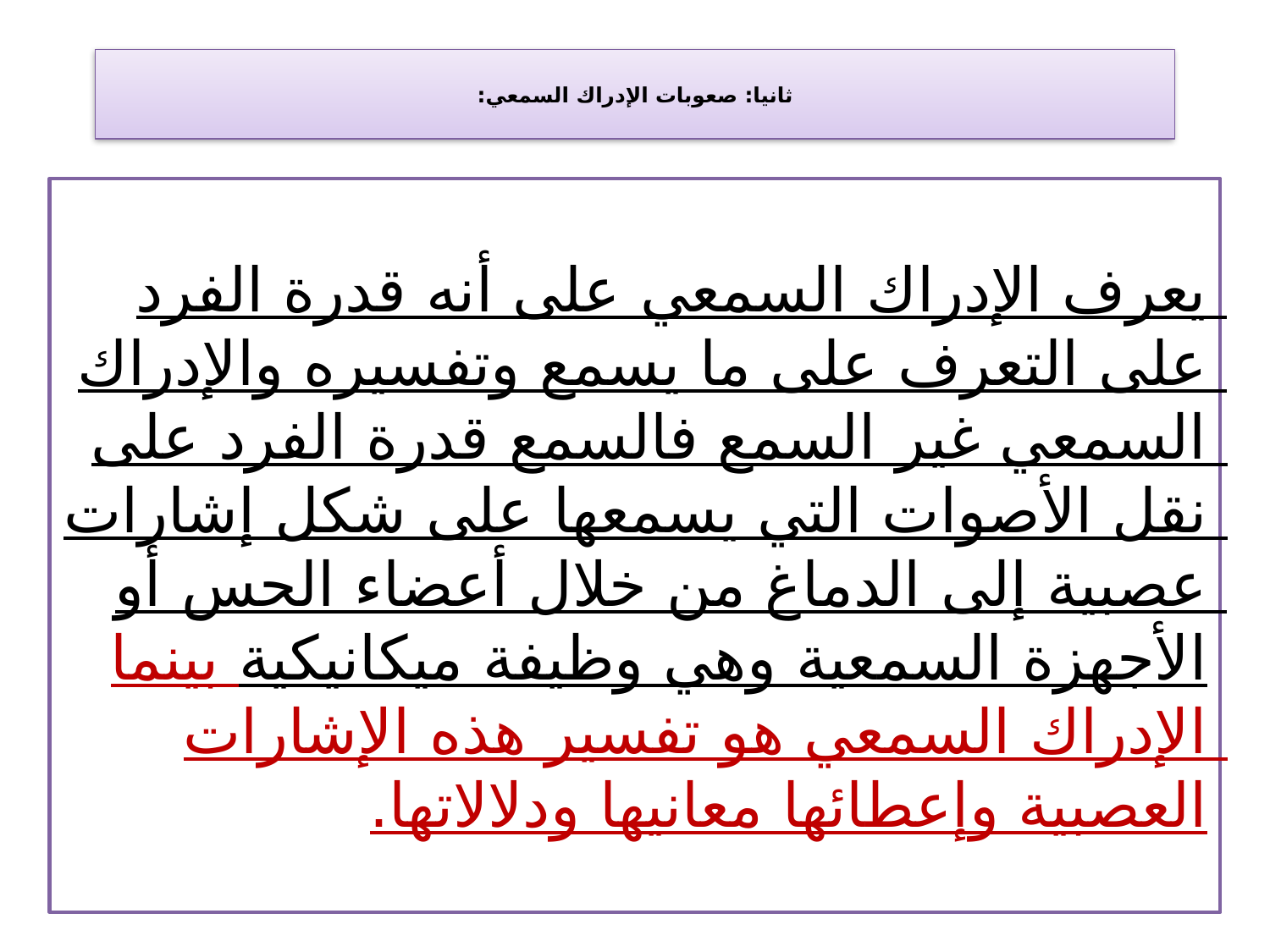

# ثانيا: صعوبات الإدراك السمعي:

يعرف الإدراك السمعي على أنه قدرة الفرد على التعرف على ما يسمع وتفسيره والإدراك السمعي غير السمع فالسمع قدرة الفرد على نقل الأصوات التي يسمعها على شكل إشارات عصبية إلى الدماغ من خلال أعضاء الحس أو الأجهزة السمعية وهي وظيفة ميكانيكية بينما الإدراك السمعي هو تفسير هذه الإشارات العصبية وإعطائها معانيها ودلالاتها.